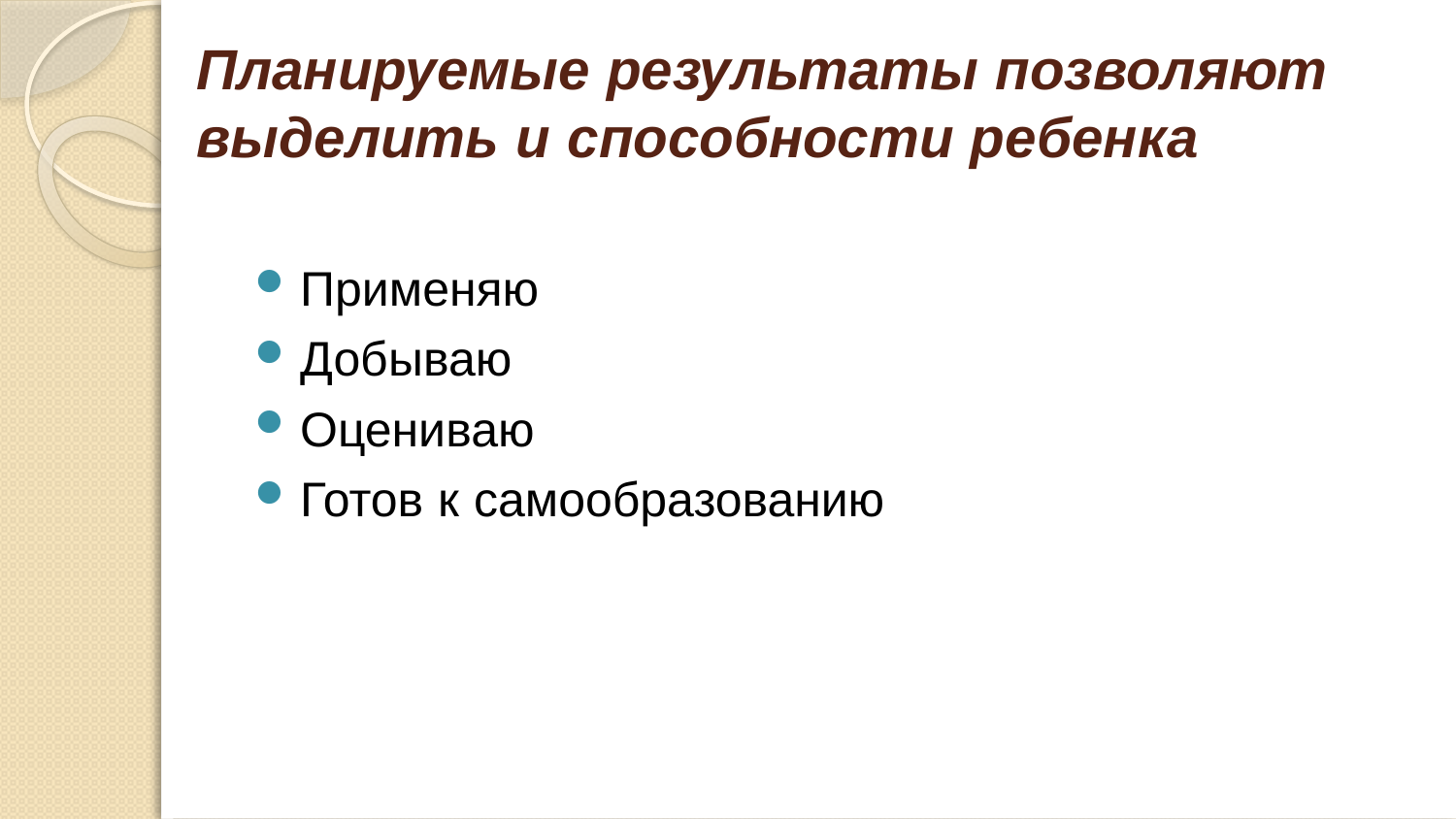

# Планируемые результаты позволяют выделить и способности ребенка
Применяю
Добываю
Оцениваю
Готов к самообразованию